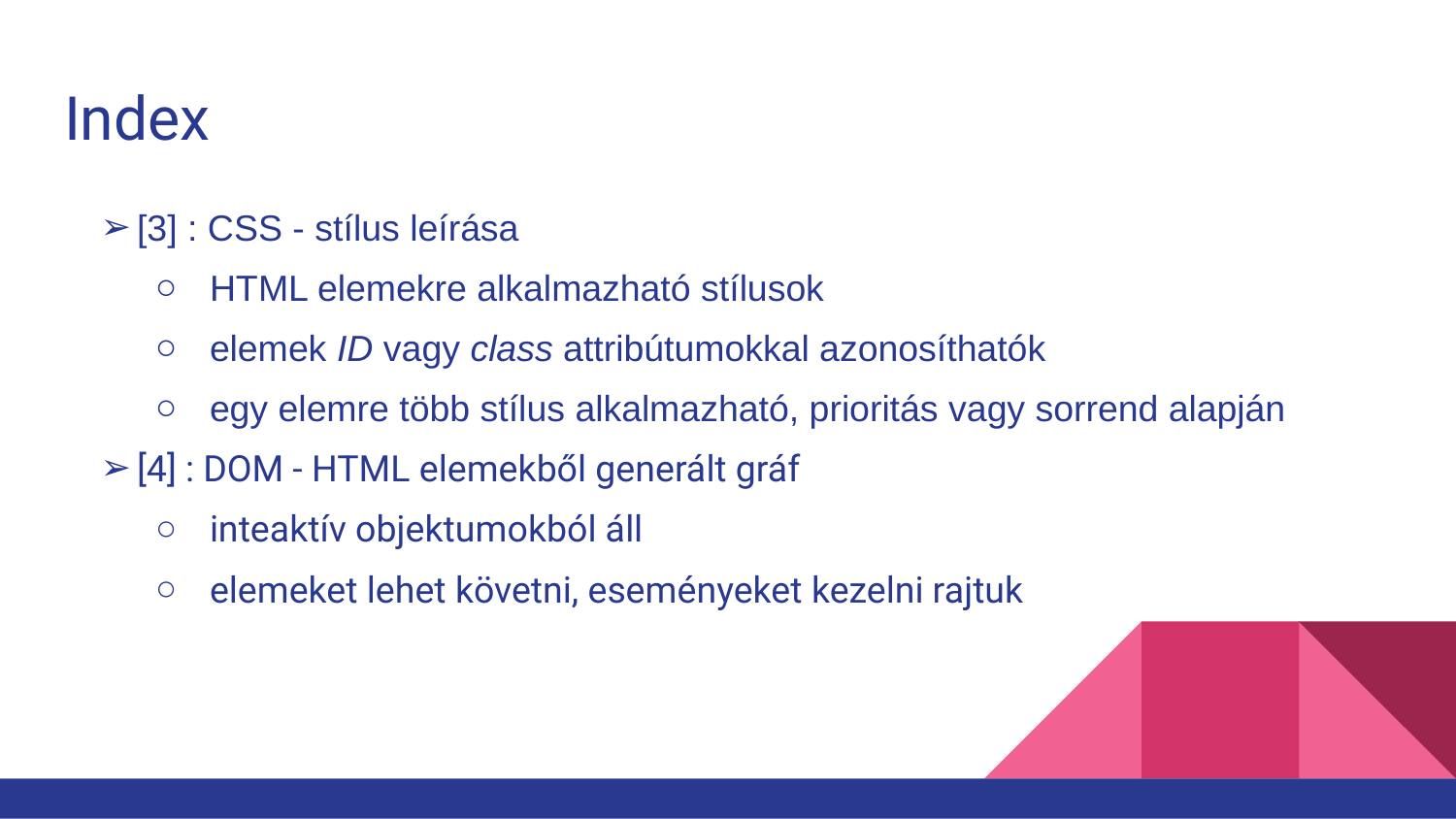

# Index
[3] : CSS - stílus leírása
HTML elemekre alkalmazható stílusok
elemek ID vagy class attribútumokkal azonosíthatók
egy elemre több stílus alkalmazható, prioritás vagy sorrend alapján
[4] : DOM - HTML elemekből generált gráf
inteaktív objektumokból áll
elemeket lehet követni, eseményeket kezelni rajtuk